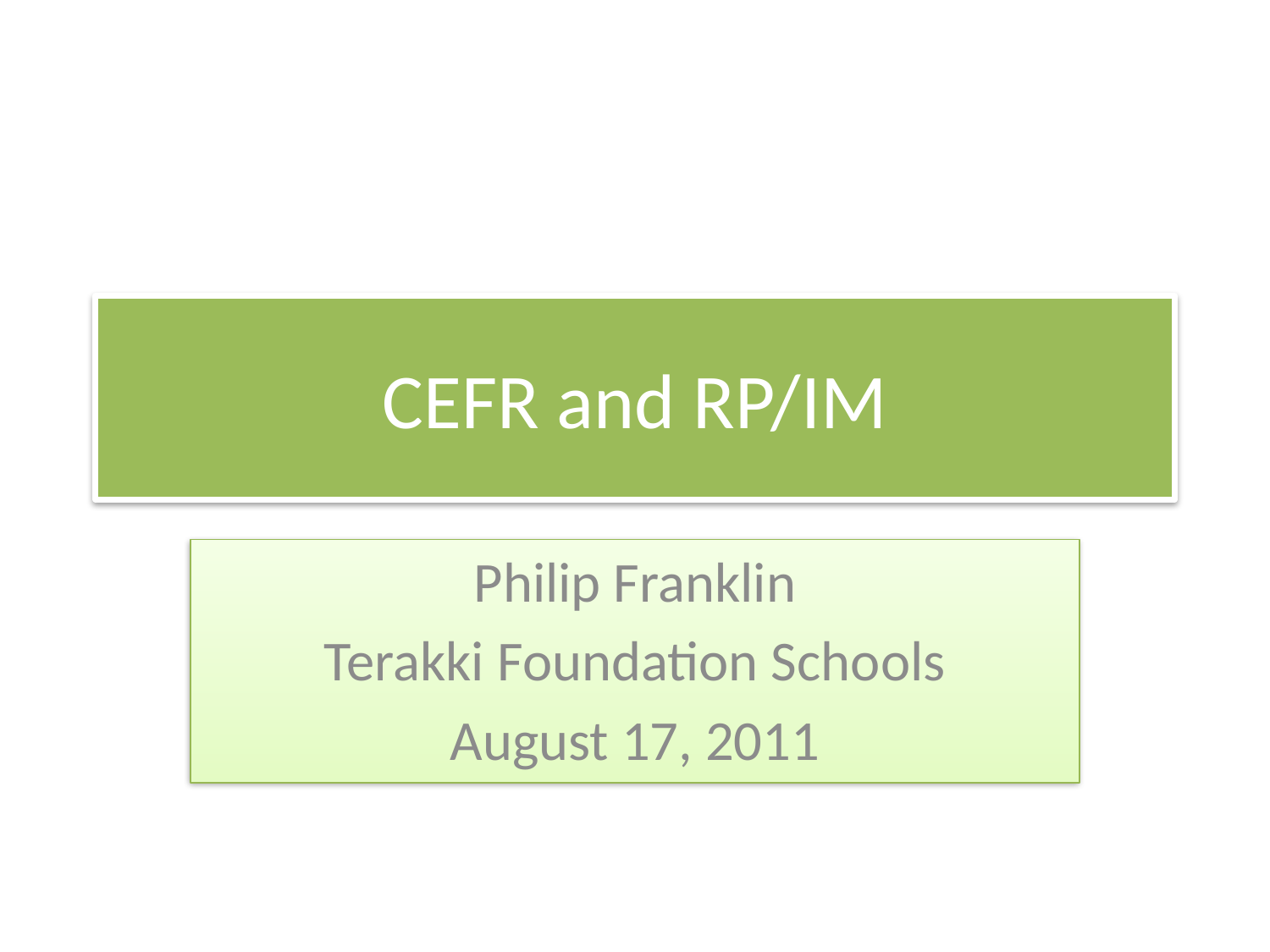

# CEFR and RP/IM
Philip Franklin
Terakki Foundation Schools
August 17, 2011